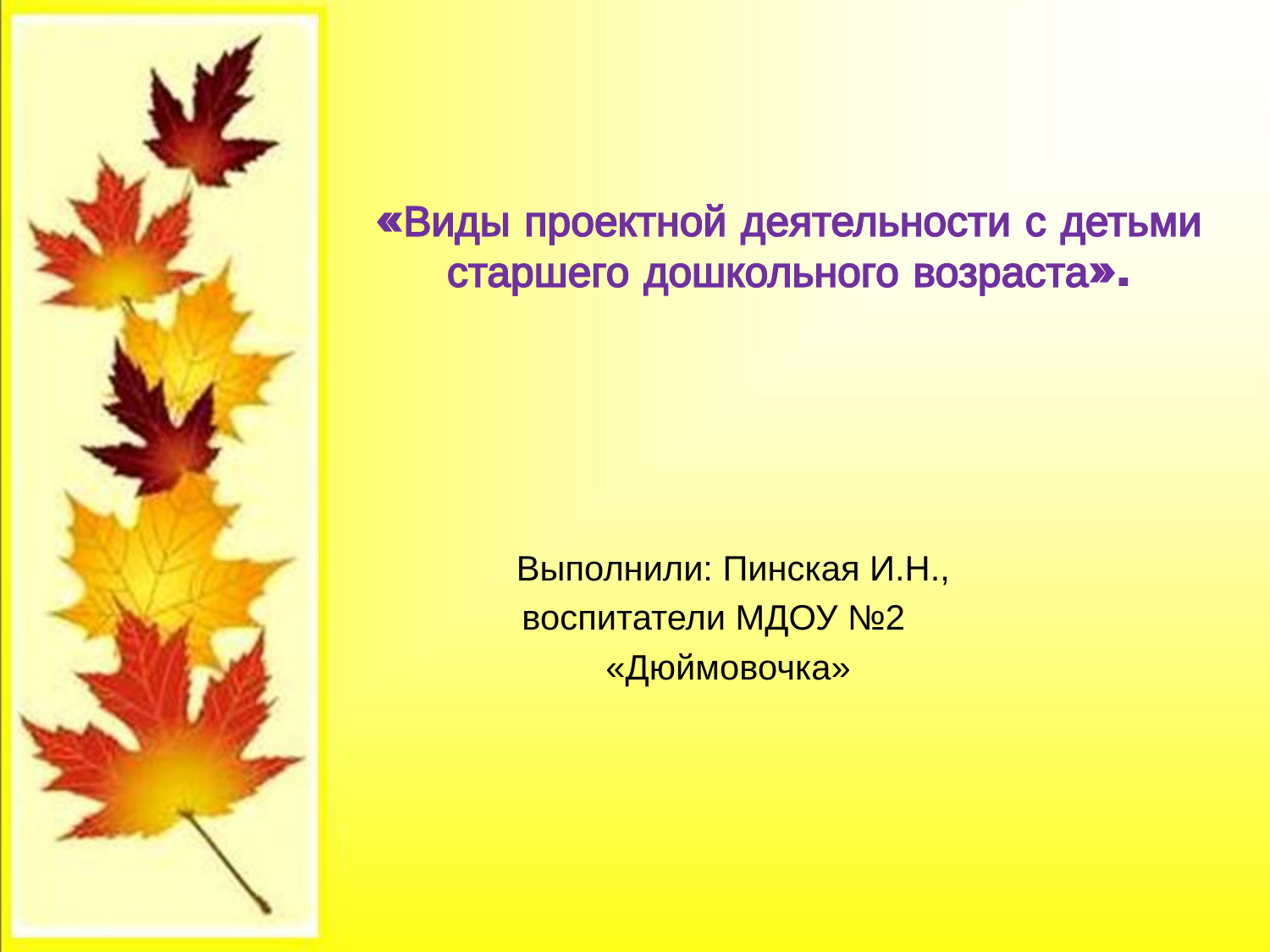

# «Виды проектной деятельности с детьми старшего дошкольного возраста».
 Выполнили: Пинская И.Н.,
воспитатели МДОУ №2
«Дюймовочка»